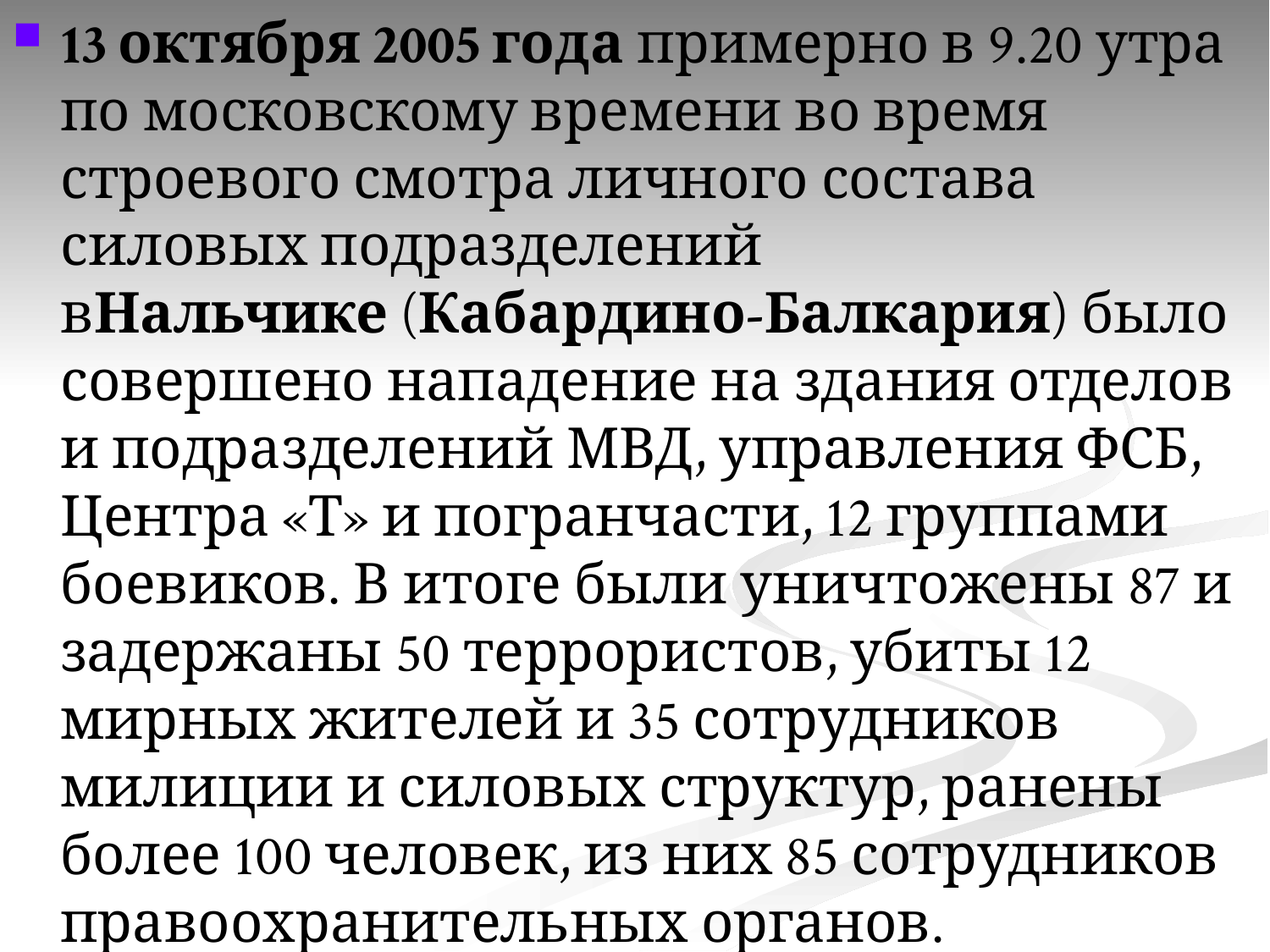

13 октября 2005 года примерно в 9.20 утра по московскому времени во время строевого смотра личного состава силовых подразделений вНальчике (Кабардино-Балкария) было совершено нападение на здания отделов и подразделений МВД, управления ФСБ, Центра «Т» и погранчасти, 12 группами боевиков. В итоге были уничтожены 87 и задержаны 50 террористов, убиты 12 мирных жителей и 35 сотрудников милиции и силовых структур, ранены более 100 человек, из них 85 сотрудников правоохранительных органов.
#